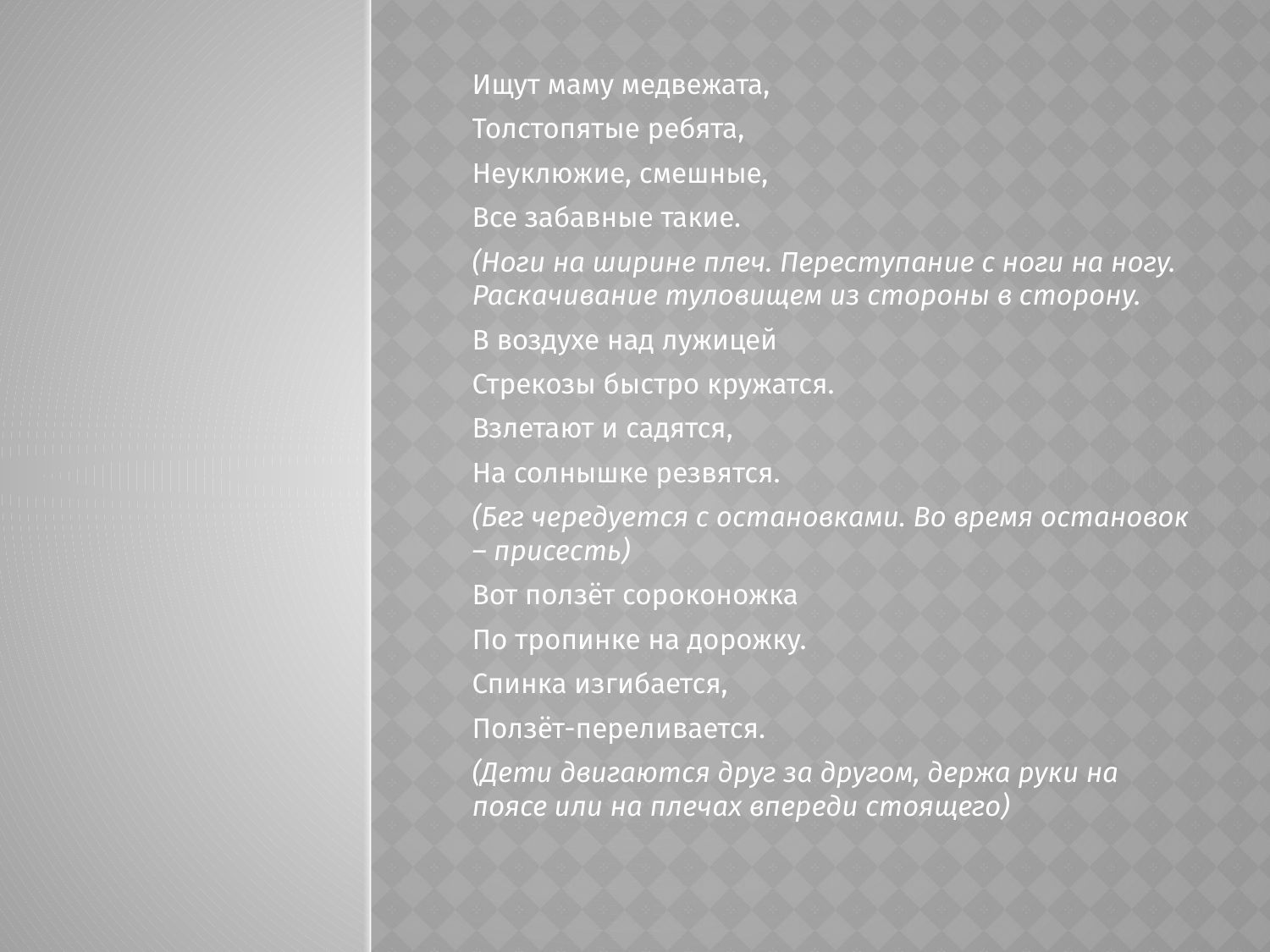

Ищут маму медвежата,
Толстопятые ребята,
Неуклюжие, смешные,
Все забавные такие.
(Ноги на ширине плеч. Переступание с ноги на ногу. Раскачивание туловищем из стороны в сторону.
В воздухе над лужицей
Стрекозы быстро кружатся.
Взлетают и садятся,
На солнышке резвятся.
(Бег чередуется с остановками. Во время остановок – присесть)
Вот ползёт сороконожка
По тропинке на дорожку.
Спинка изгибается,
Ползёт-переливается.
(Дети двигаются друг за другом, держа руки на поясе или на плечах впереди стоящего)